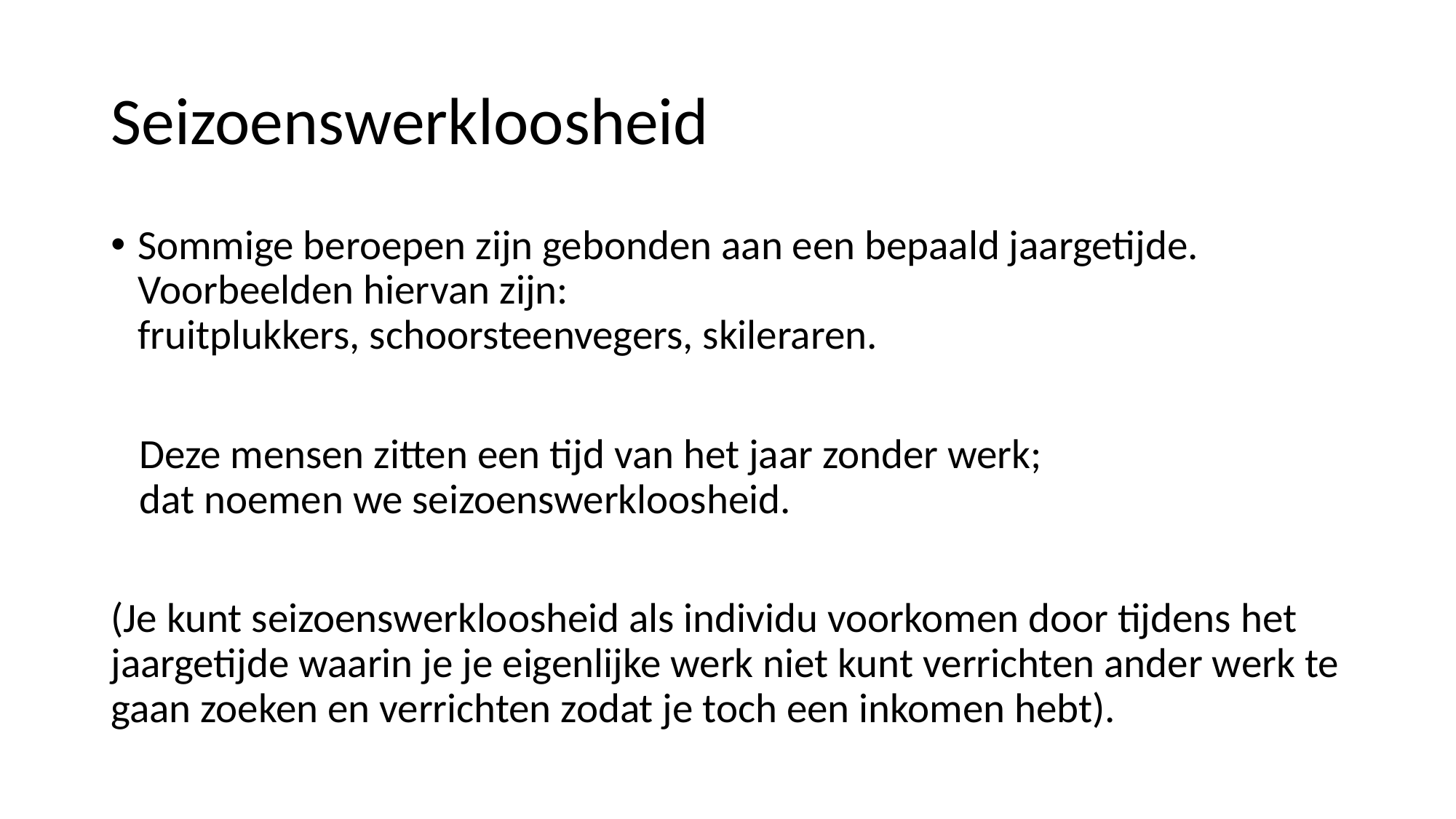

# Seizoenswerkloosheid
Sommige beroepen zijn gebonden aan een bepaald jaargetijde.
Voorbeelden hiervan zijn:
fruitplukkers, schoorsteenvegers, skileraren.

   Deze mensen zitten een tijd van het jaar zonder werk;
   dat noemen we seizoenswerkloosheid.

(Je kunt seizoenswerkloosheid als individu voorkomen door tijdens het jaargetijde waarin je je eigenlijke werk niet kunt verrichten ander werk te gaan zoeken en verrichten zodat je toch een inkomen hebt).